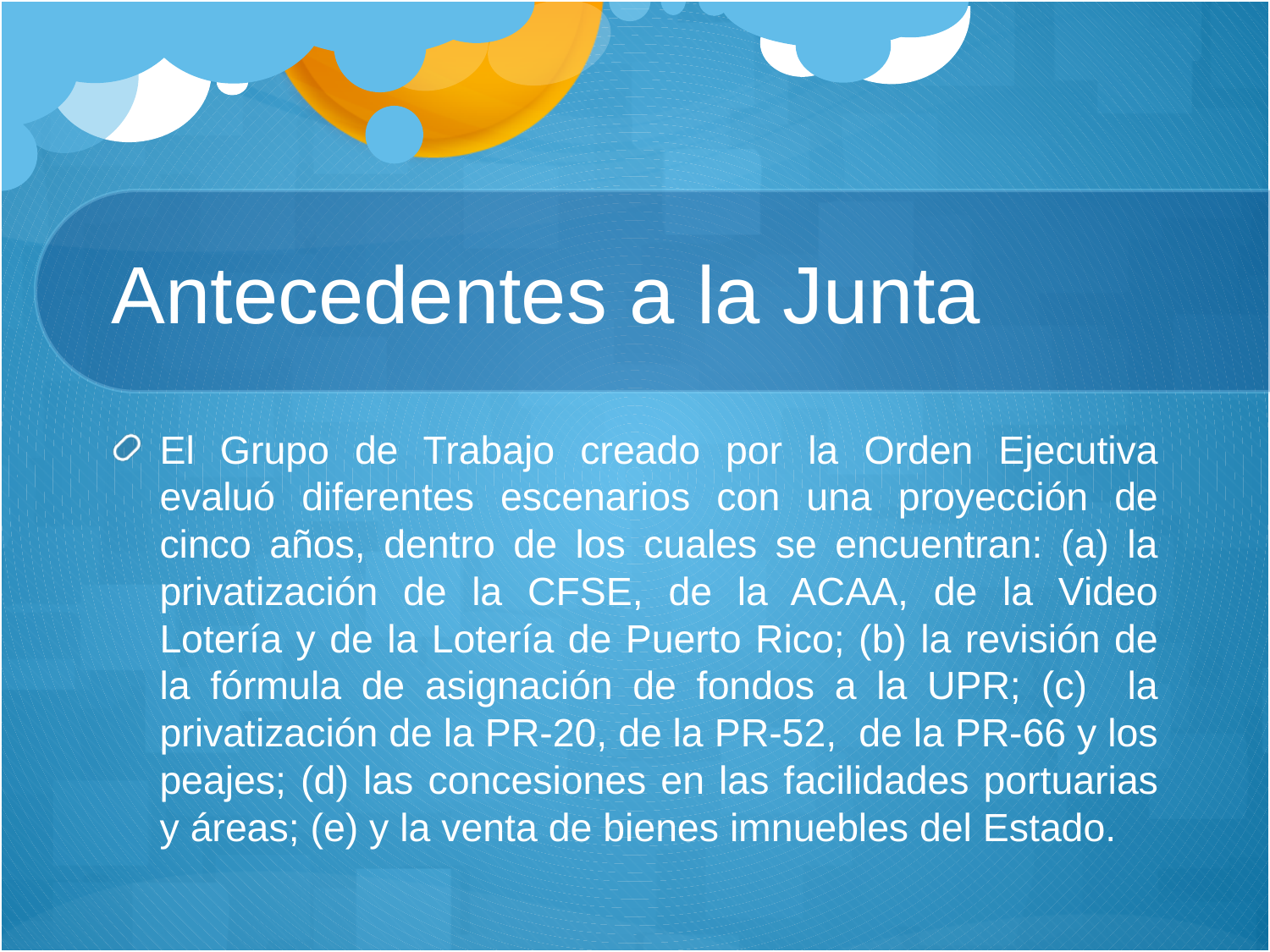

# Antecedentes a la Junta
El Grupo de Trabajo creado por la Orden Ejecutiva evaluó diferentes escenarios con una proyección de cinco años, dentro de los cuales se encuentran: (a) la privatización de la CFSE, de la ACAA, de la Video Lotería y de la Lotería de Puerto Rico; (b) la revisión de la fórmula de asignación de fondos a la UPR; (c)  la privatización de la PR-20, de la PR-52,  de la PR-66 y los peajes; (d) las concesiones en las facilidades portuarias y áreas; (e) y la venta de bienes imnuebles del Estado.